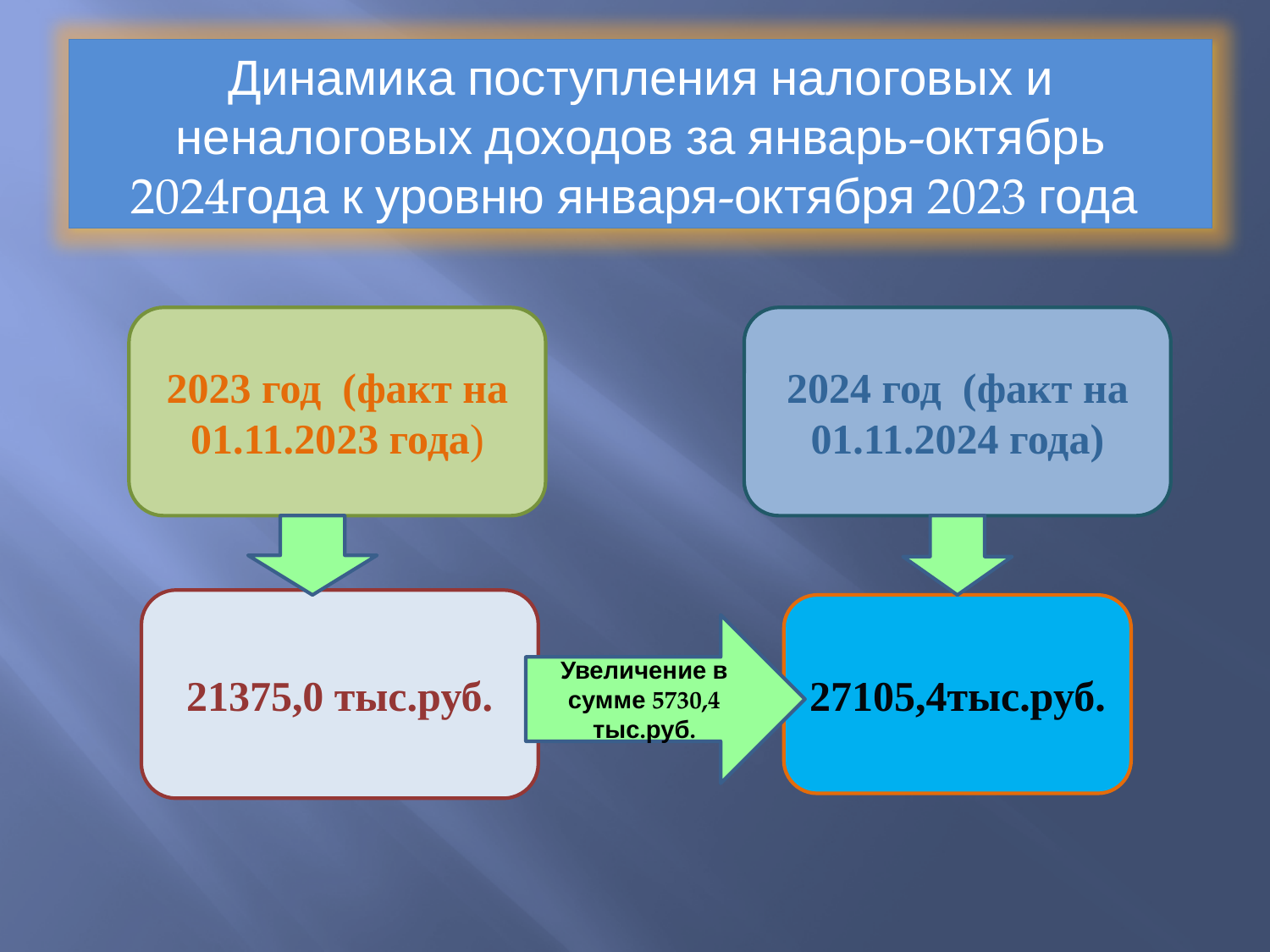

Динамика поступления налоговых и неналоговых доходов за январь-октябрь 2024года к уровню января-октября 2023 года
2023 год  (факт на 01.11.2023 года)
2024 год  (факт на 01.11.2024 года)

21375,0 тыс.руб.
27105,4тыс.руб.
Увеличение в сумме 5730,4 тыс.руб.